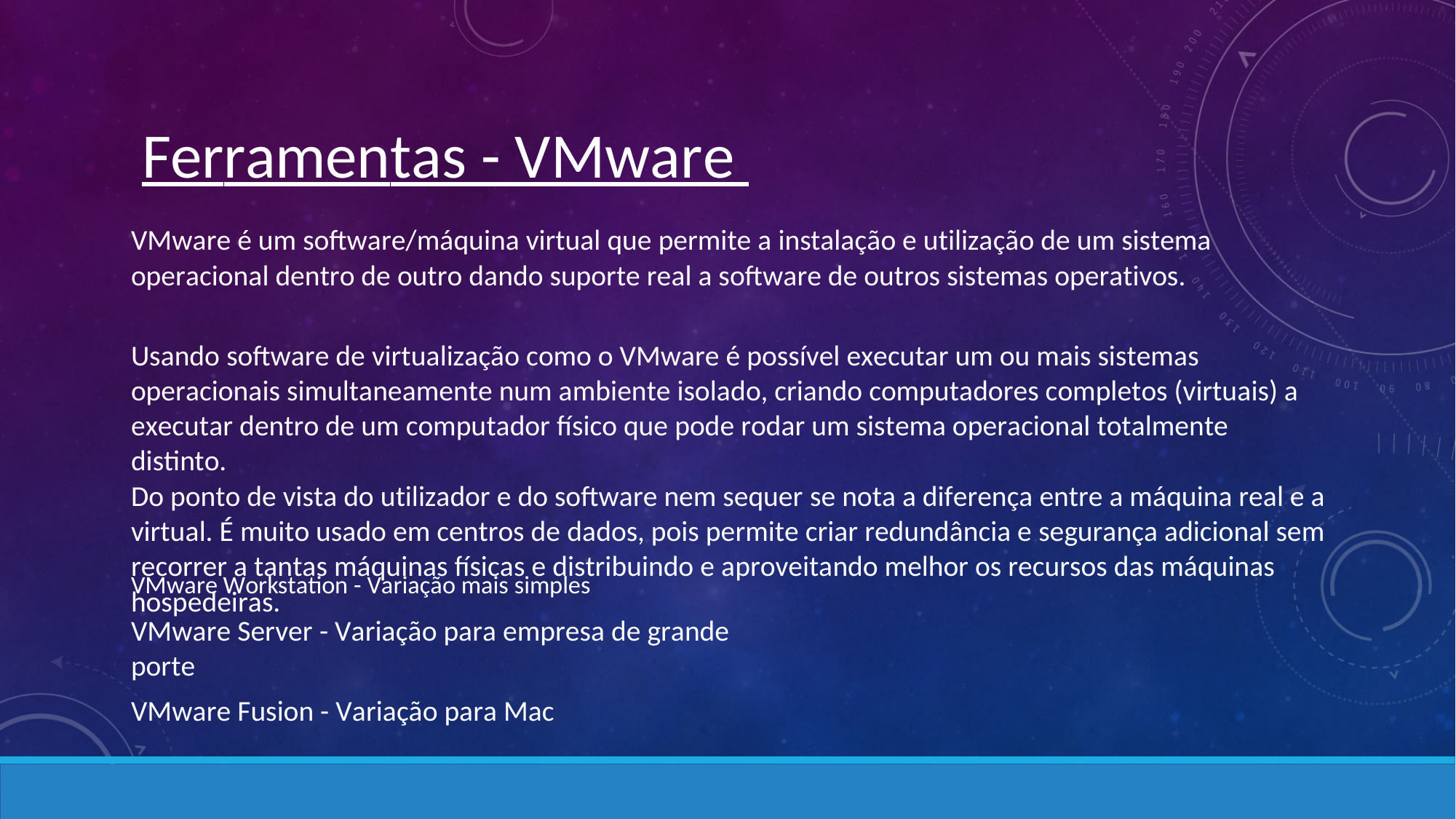

Ferramentas - VMware

VMware é um software/máquina virtual que permite a instalação e utilização de um sistema
operacional dentro de outro dando suporte real a software de outros sistemas operativos.
Usando software de virtualização como o VMware é possível executar um ou mais sistemas
operacionais simultaneamente num ambiente isolado, criando computadores completos (virtuais) a
executar dentro de um computador físico que pode rodar um sistema operacional totalmente distinto.
Do ponto de vista do utilizador e do software nem sequer se nota a diferença entre a máquina real e a
virtual. É muito usado em centros de dados, pois permite criar redundância e segurança adicional sem
recorrer a tantas máquinas físicas e distribuindo e aproveitando melhor os recursos das máquinas
hospedeiras.
VMware Workstation - Variação mais simples
VMware Server - Variação para empresa de grande porte
VMware Fusion - Variação para Mac